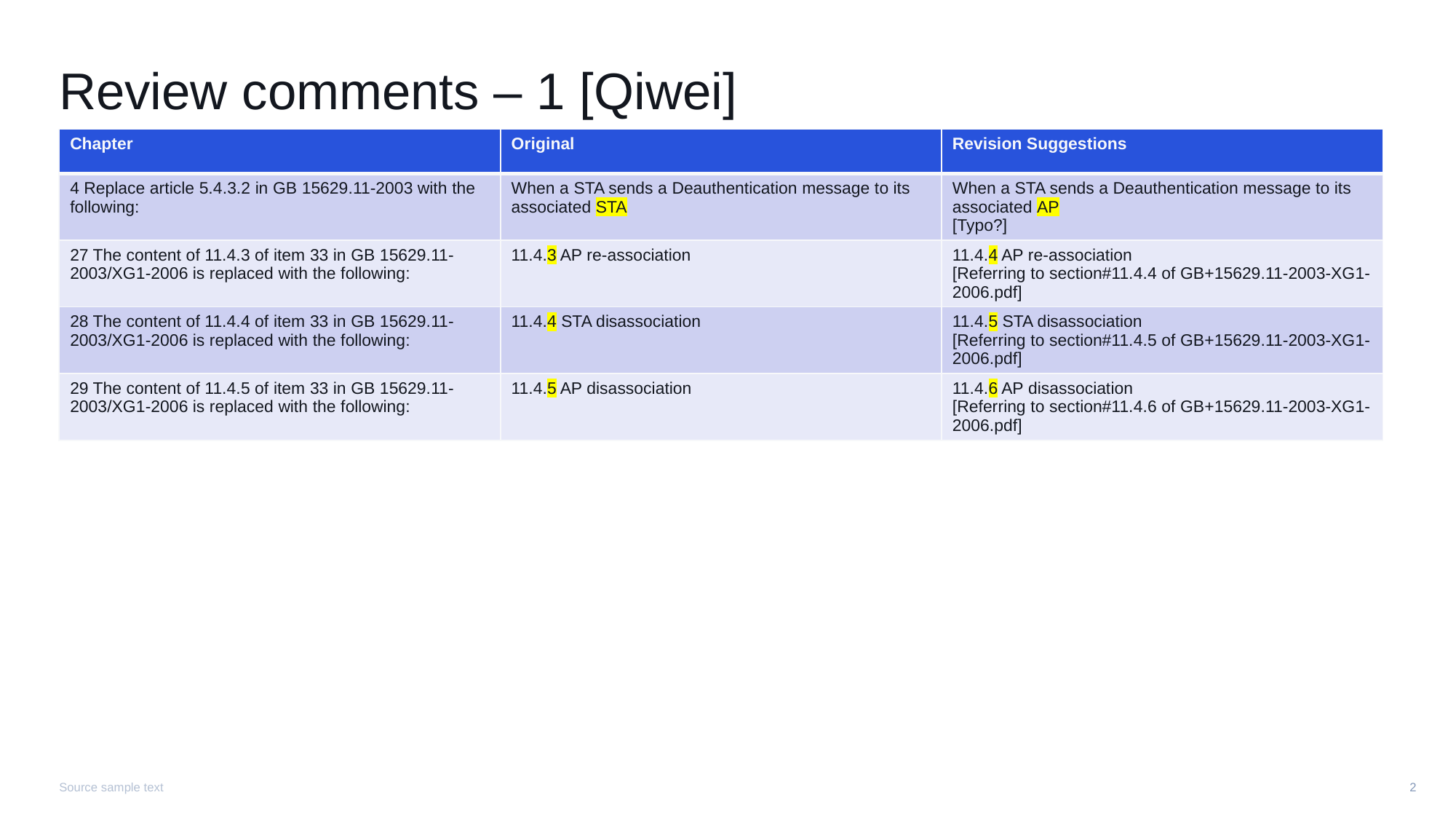

# Review comments – 1 [Qiwei]
| Chapter | Original | Revision Suggestions |
| --- | --- | --- |
| 4 Replace article 5.4.3.2 in GB 15629.11-2003 with the following: | When a STA sends a Deauthentication message to its associated STA | When a STA sends a Deauthentication message to its associated AP [Typo?] |
| 27 The content of 11.4.3 of item 33 in GB 15629.11-2003/XG1-2006 is replaced with the following: | 11.4.3 AP re-association | 11.4.4 AP re-association [Referring to section#11.4.4 of GB+15629.11-2003-XG1-2006.pdf] |
| 28 The content of 11.4.4 of item 33 in GB 15629.11-2003/XG1-2006 is replaced with the following: | 11.4.4 STA disassociation | 11.4.5 STA disassociation [Referring to section#11.4.5 of GB+15629.11-2003-XG1-2006.pdf] |
| 29 The content of 11.4.5 of item 33 in GB 15629.11-2003/XG1-2006 is replaced with the following: | 11.4.5 AP disassociation | 11.4.6 AP disassociation [Referring to section#11.4.6 of GB+15629.11-2003-XG1-2006.pdf] |
Source sample text